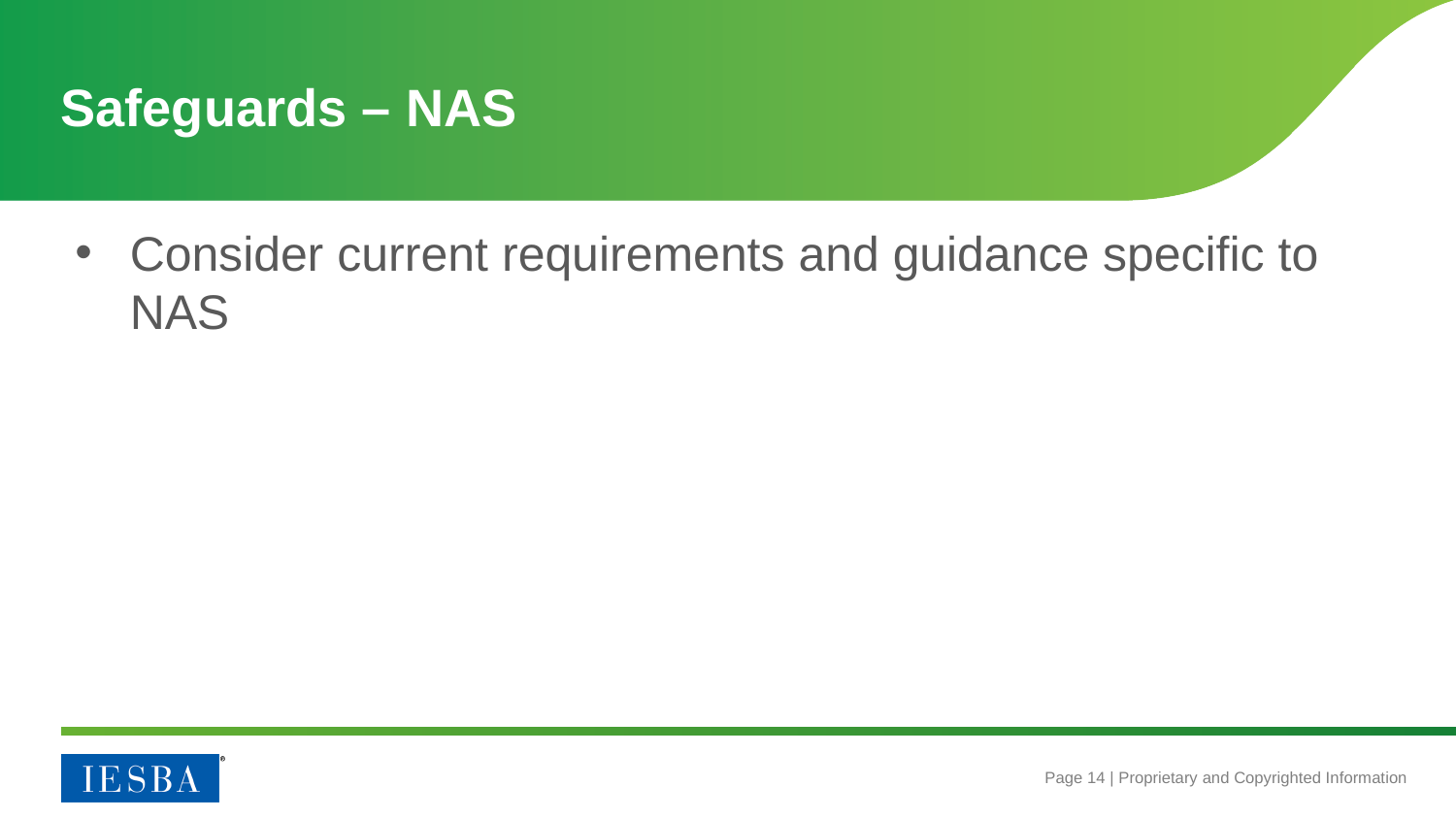

# Safeguards – NAS
Consider current requirements and guidance specific to NAS